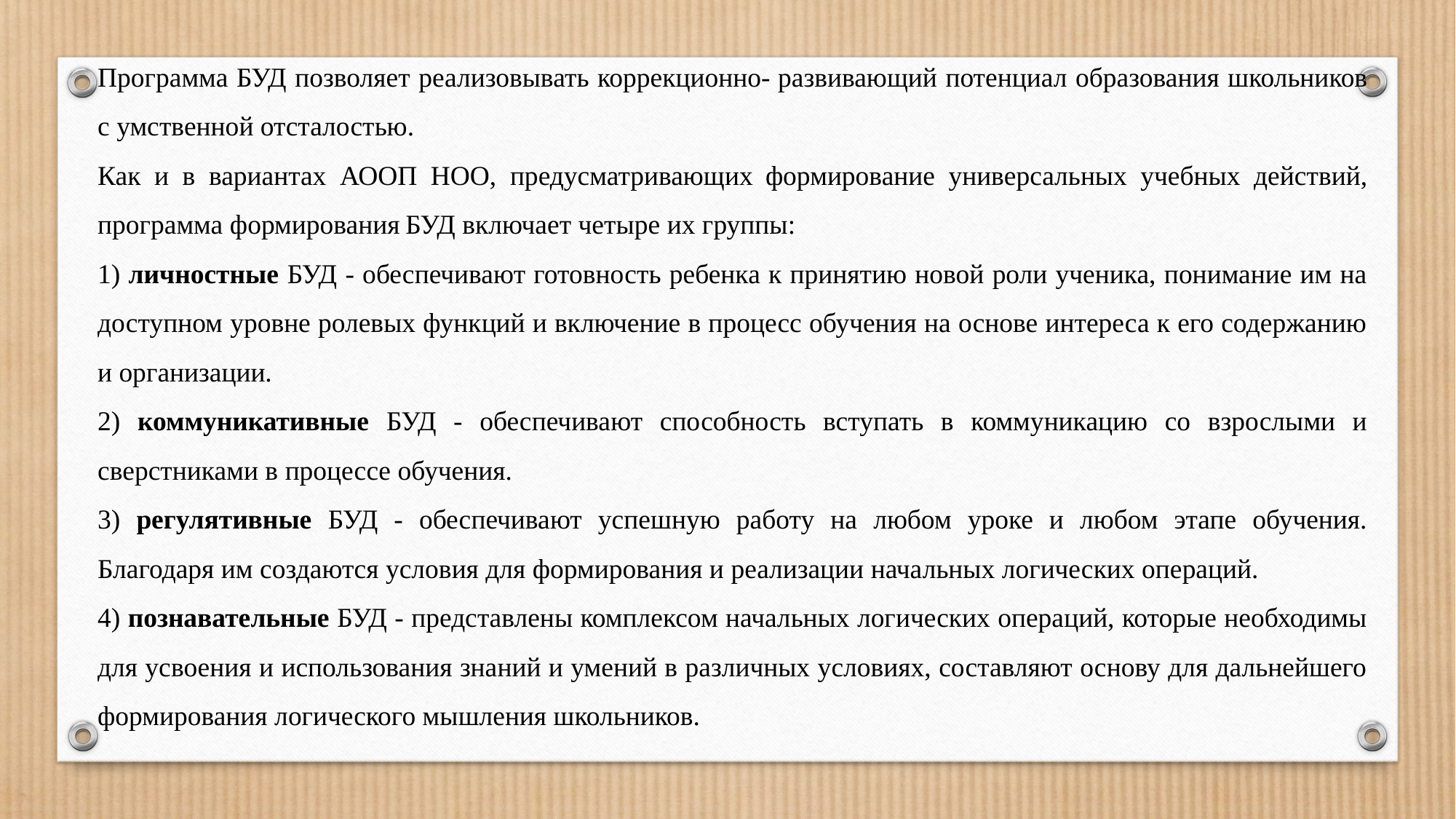

Программа БУД позволяет реализовывать коррекционно- развивающий потенциал образования школьников с умственной отсталостью.
Как и в вариантах АООП НОО, предусматривающих формирование универсальных учебных действий, программа формирования БУД включает четыре их группы:
1) личностные БУД - обеспечивают готовность ребенка к принятию новой роли ученика, понимание им на доступном уровне ролевых функций и включение в процесс обучения на основе интереса к его содержанию и организации.
2) коммуникативные БУД - обеспечивают способность вступать в коммуникацию со взрослыми и сверстниками в процессе обучения.
3) регулятивные БУД - обеспечивают успешную работу на любом уроке и любом этапе обучения. Благодаря им создаются условия для формирования и реализации начальных логических операций.
4) познавательные БУД - представлены комплексом начальных логических операций, которые необходимы для усвоения и использования знаний и умений в различных условиях, составляют основу для дальнейшего формирования логического мышления школьников.